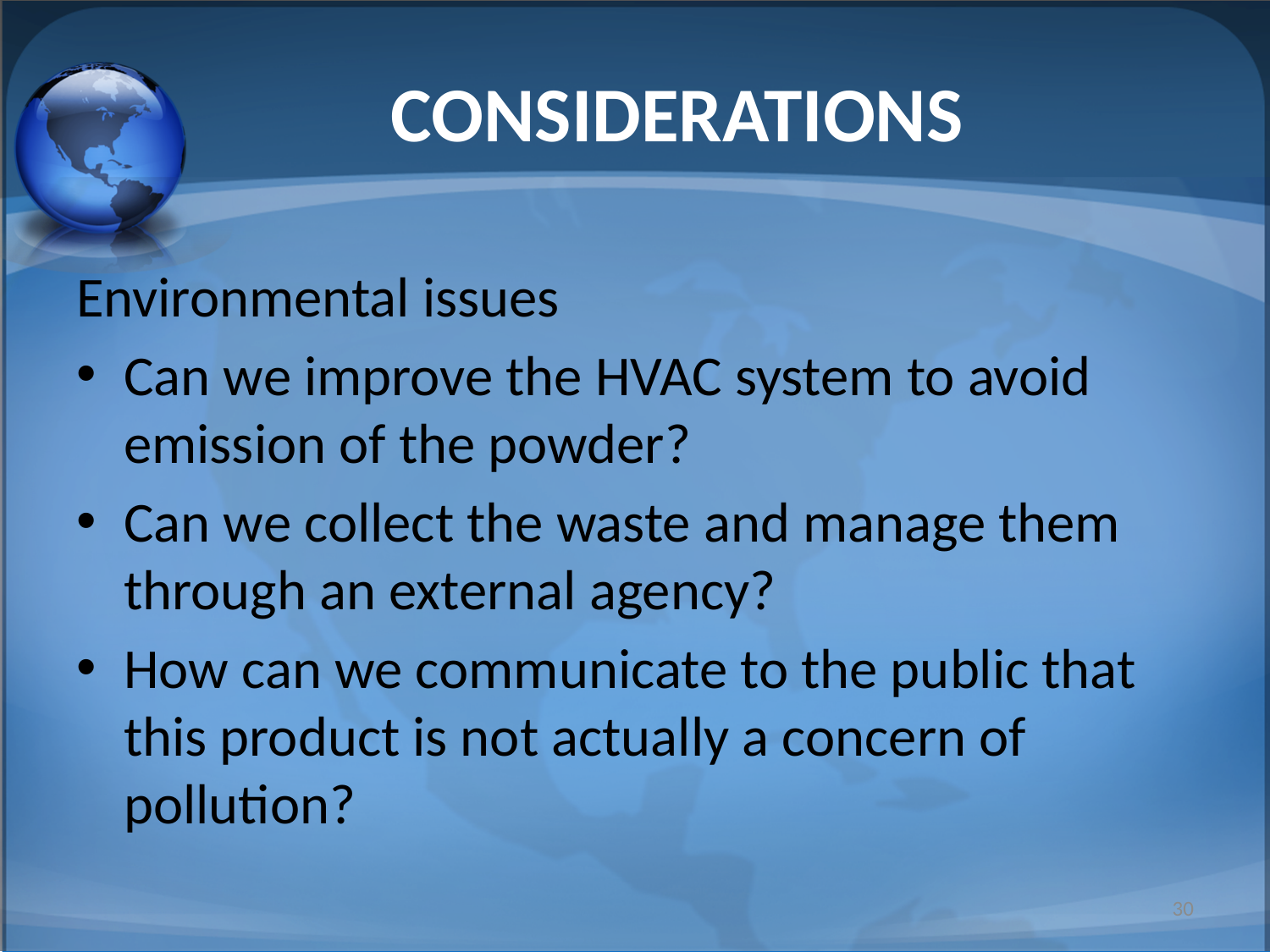

# CONSIDERATIONS
Environmental issues
Can we improve the HVAC system to avoid emission of the powder?
Can we collect the waste and manage them through an external agency?
How can we communicate to the public that this product is not actually a concern of pollution?

30